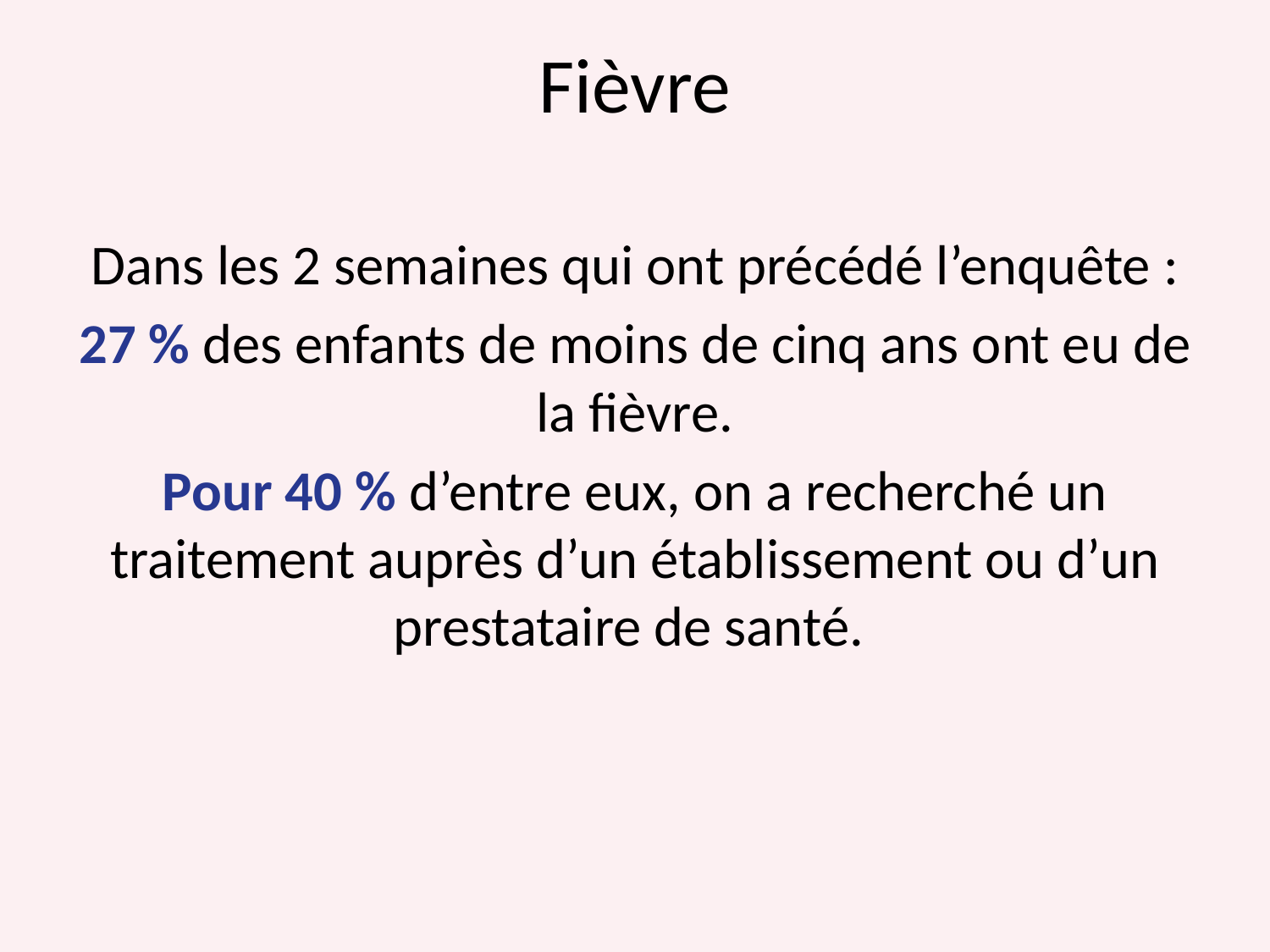

# Fièvre
Dans les 2 semaines qui ont précédé l’enquête :
27 % des enfants de moins de cinq ans ont eu de la fièvre.
Pour 40 % d’entre eux, on a recherché un traitement auprès d’un établissement ou d’un prestataire de santé.